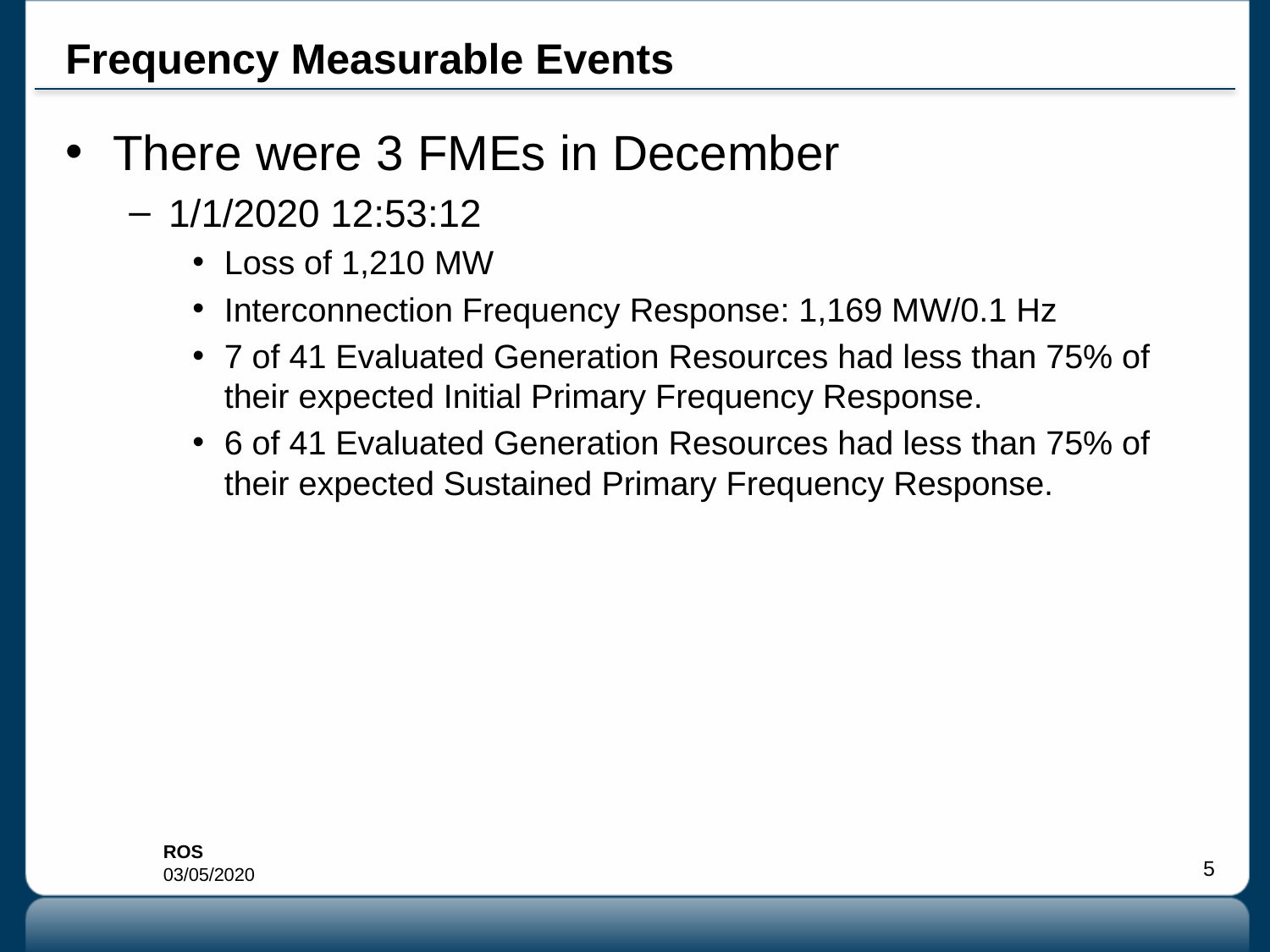

# Frequency Measurable Events
There were 3 FMEs in December
1/1/2020 12:53:12
Loss of 1,210 MW
Interconnection Frequency Response: 1,169 MW/0.1 Hz
7 of 41 Evaluated Generation Resources had less than 75% of their expected Initial Primary Frequency Response.
6 of 41 Evaluated Generation Resources had less than 75% of their expected Sustained Primary Frequency Response.